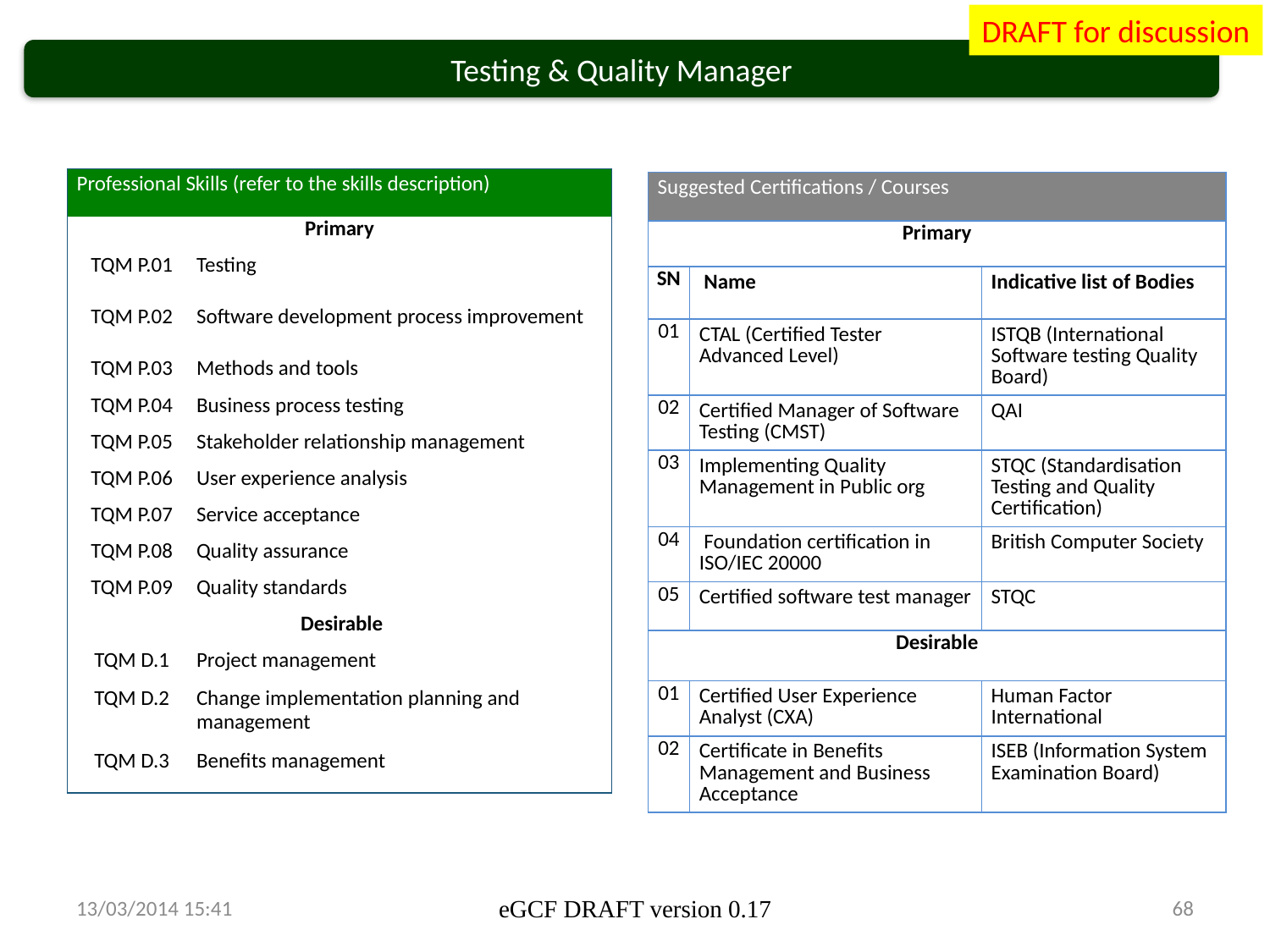

DRAFT for discussion
Testing & Quality Manager
| Professional Skills (refer to the skills description) |  |
| --- | --- |
| Primary |  |
| TQM P.01 | Testing |
| TQM P.02 | Software development process improvement |
| TQM P.03 | Methods and tools |
| TQM P.04 | Business process testing |
| TQM P.05 | Stakeholder relationship management |
| TQM P.06 | User experience analysis |
| TQM P.07 | Service acceptance |
| TQM P.08 | Quality assurance |
| TQM P.09 | Quality standards |
| Desirable |  |
| TQM D.1 | Project management |
| TQM D.2 | Change implementation planning and management |
| TQM D.3 | Benefits management |
| Suggested Certifications / Courses |  |  |
| --- | --- | --- |
| Primary |  |  |
| SN | Name | Indicative list of Bodies |
| 01 | CTAL (Certified Tester Advanced Level) | ISTQB (International Software testing Quality Board) |
| 02 | Certified Manager of Software Testing (CMST) | QAI |
| 03 | Implementing Quality Management in Public org | STQC (Standardisation Testing and Quality Certification) |
| 04 | Foundation certification in ISO/IEC 20000 | British Computer Society |
| 05 | Certified software test manager | STQC |
| Desirable |  |  |
| 01 | Certified User Experience Analyst (CXA) | Human Factor International |
| 02 | Certificate in Benefits Management and Business Acceptance | ISEB (Information System Examination Board) |
13/03/2014 15:41
eGCF DRAFT version 0.17
68